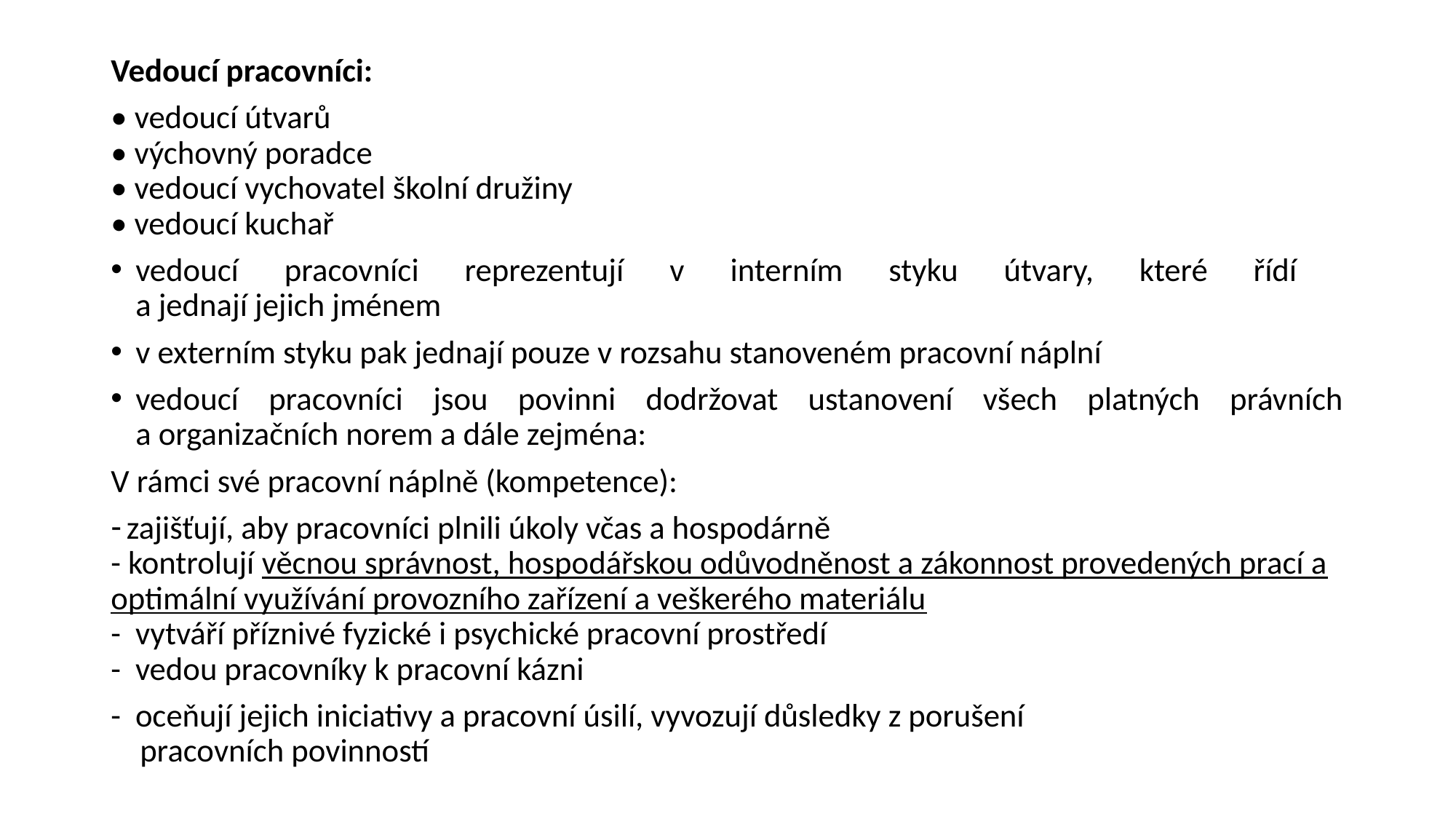

#
Vedoucí pracovníci:
• vedoucí útvarů
• výchovný poradce
• vedoucí vychovatel školní družiny
• vedoucí kuchař
vedoucí pracovníci reprezentují v interním styku útvary, které řídí
a jednají jejich jménem
v externím styku pak jednají pouze v rozsahu stanoveném pracovní náplní
vedoucí pracovníci jsou povinni dodržovat ustanovení všech platných právních a organizačních norem a dále zejména:
V rámci své pracovní náplně (kompetence):
 zajišťují, aby pracovníci plnili úkoly včas a hospodárně
- kontrolují věcnou správnost, hospodářskou odůvodněnost a zákonnost provedených prací a optimální využívání provozního zařízení a veškerého materiálu
-  vytváří příznivé fyzické i psychické pracovní prostředí
-  vedou pracovníky k pracovní kázni
-  oceňují jejich iniciativy a pracovní úsilí, vyvozují důsledky z porušení
    pracovních povinností